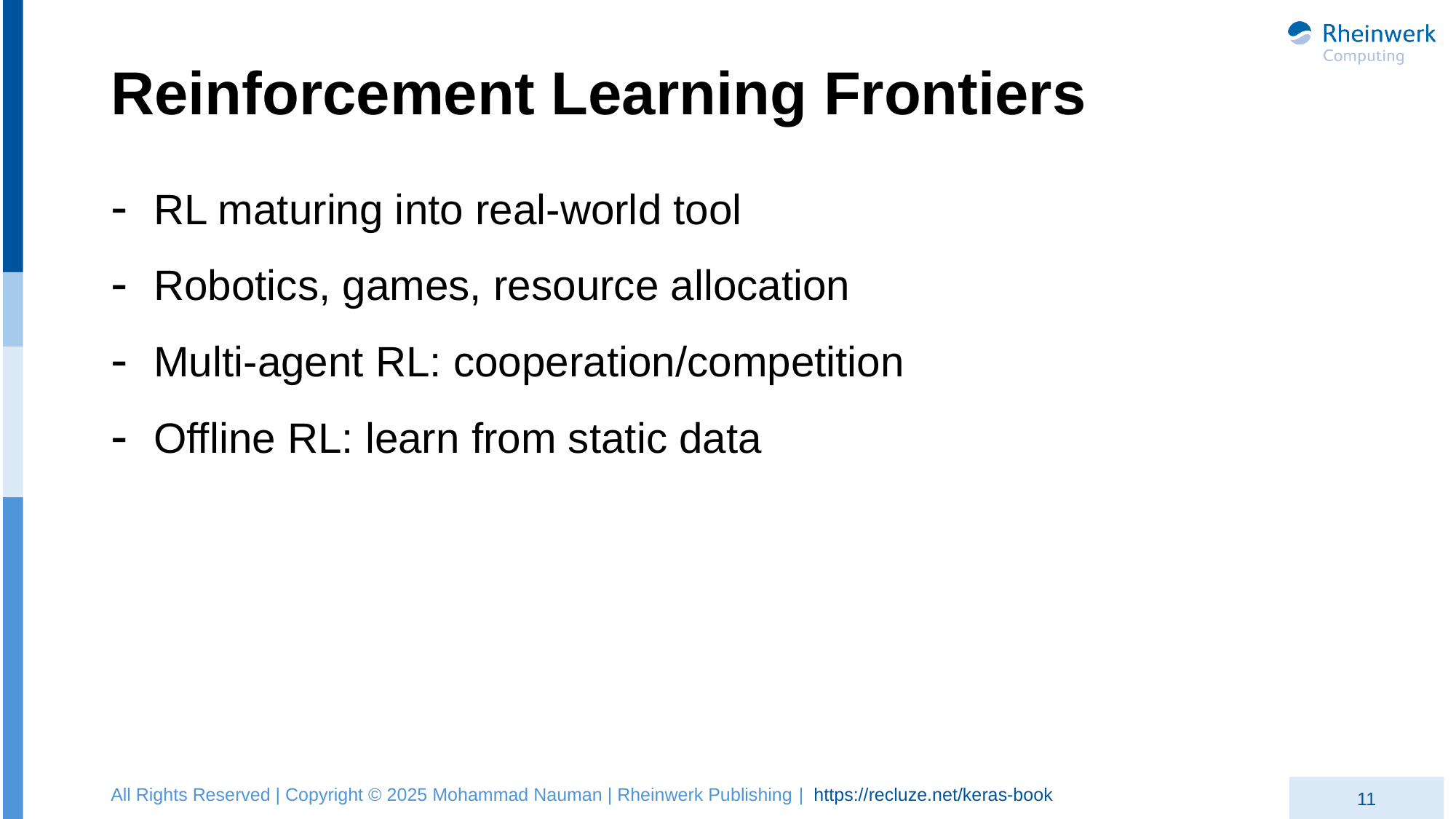

# Reinforcement Learning Frontiers
RL maturing into real-world tool
Robotics, games, resource allocation
Multi-agent RL: cooperation/competition
Offline RL: learn from static data